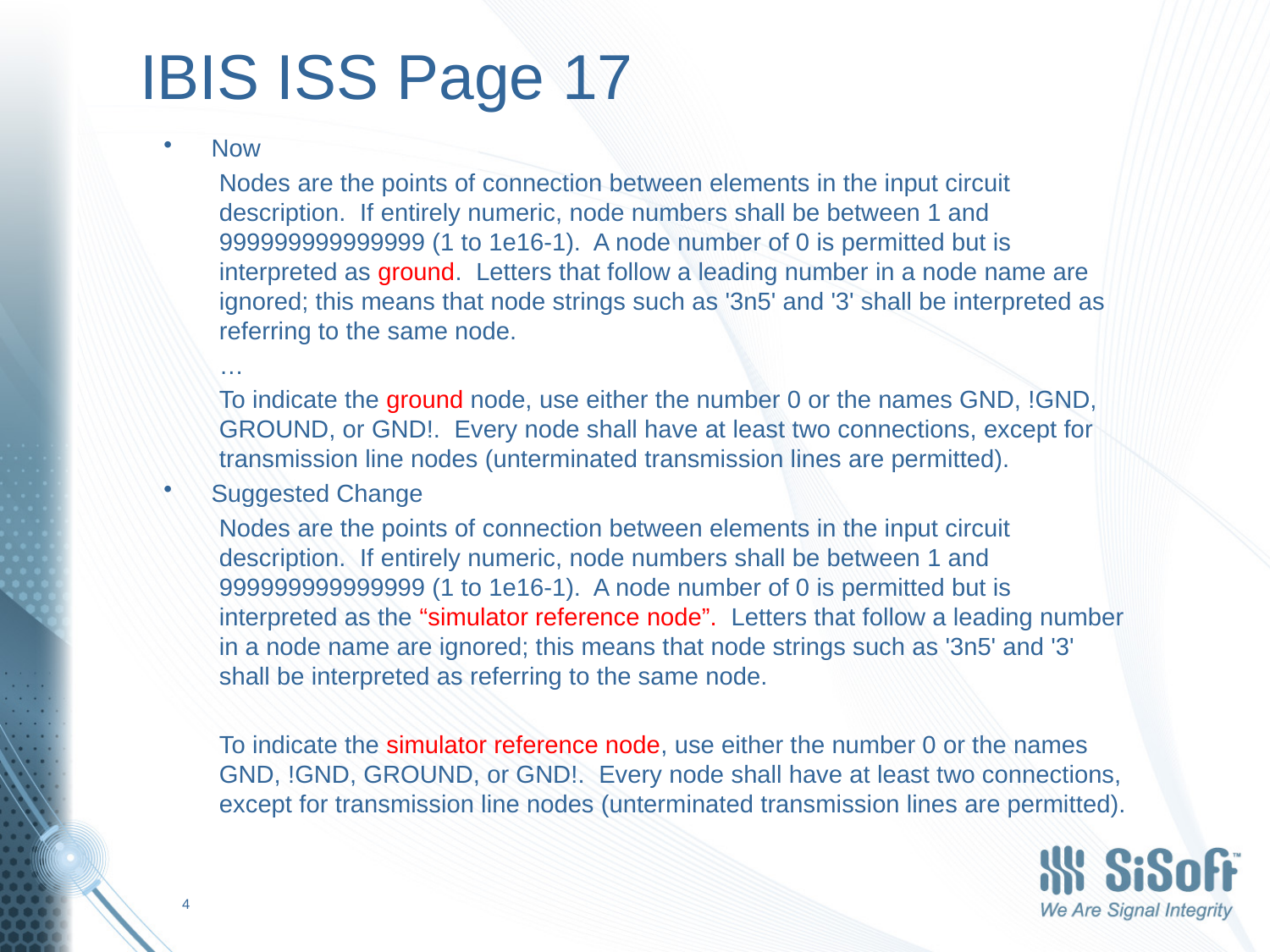

# IBIS ISS Page 17
Now
Nodes are the points of connection between elements in the input circuit description.  If entirely numeric, node numbers shall be between 1 and 999999999999999 (1 to 1e16-1).  A node number of 0 is permitted but is interpreted as ground.  Letters that follow a leading number in a node name are ignored; this means that node strings such as '3n5' and '3' shall be interpreted as referring to the same node.
…
To indicate the ground node, use either the number 0 or the names GND, !GND, GROUND, or GND!.  Every node shall have at least two connections, except for transmission line nodes (unterminated transmission lines are permitted).
Suggested Change
Nodes are the points of connection between elements in the input circuit description.  If entirely numeric, node numbers shall be between 1 and 999999999999999 (1 to 1e16-1).  A node number of 0 is permitted but is interpreted as the “simulator reference node”.  Letters that follow a leading number in a node name are ignored; this means that node strings such as '3n5' and '3' shall be interpreted as referring to the same node.

To indicate the simulator reference node, use either the number 0 or the names GND, !GND, GROUND, or GND!.  Every node shall have at least two connections, except for transmission line nodes (unterminated transmission lines are permitted).
4